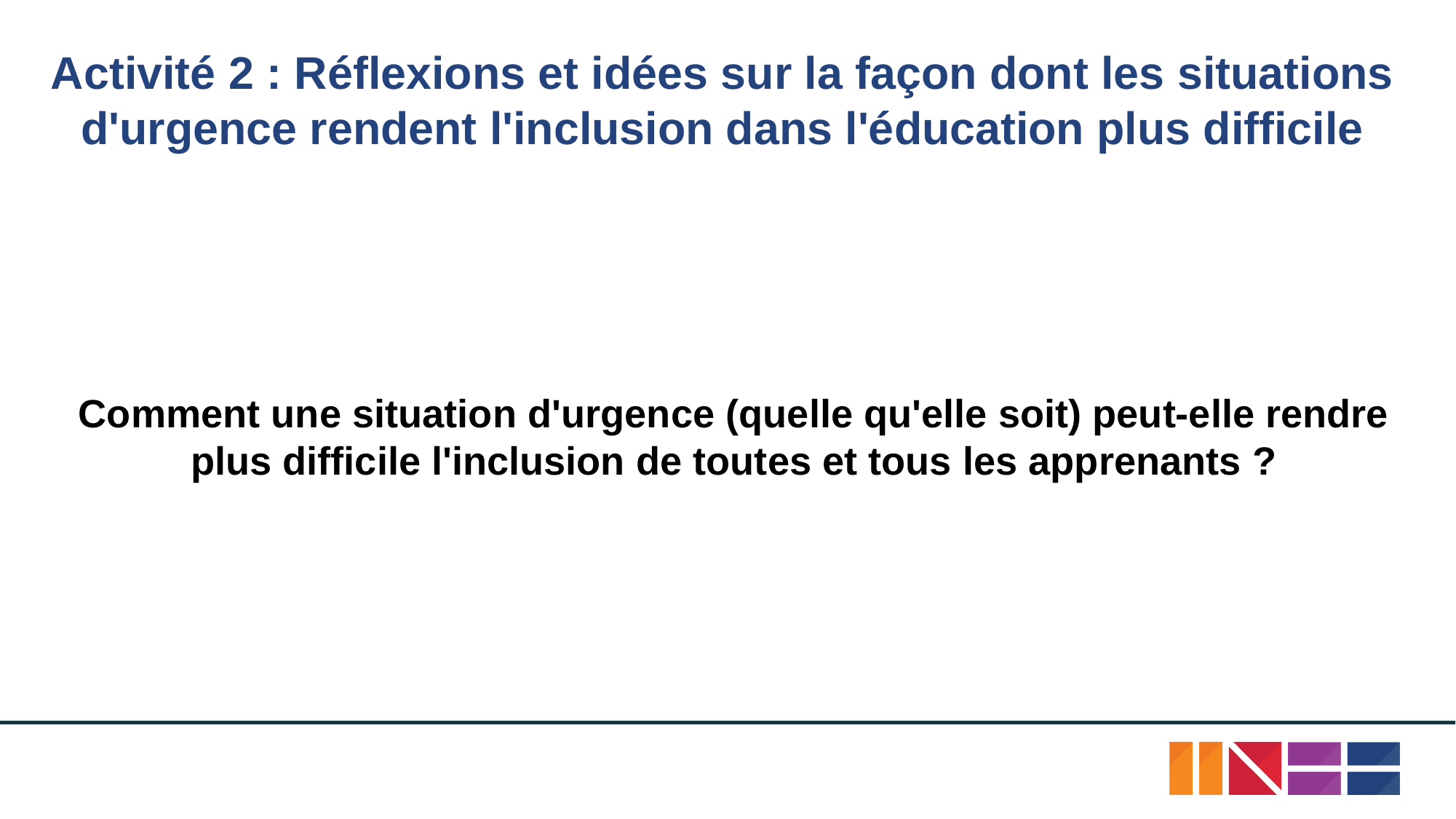

# Activité 2 : Réflexions et idées sur la façon dont les situations d'urgence rendent l'inclusion dans l'éducation plus difficile

Comment une situation d'urgence (quelle qu'elle soit) peut-elle rendre plus difficile l'inclusion de toutes et tous les apprenants ?